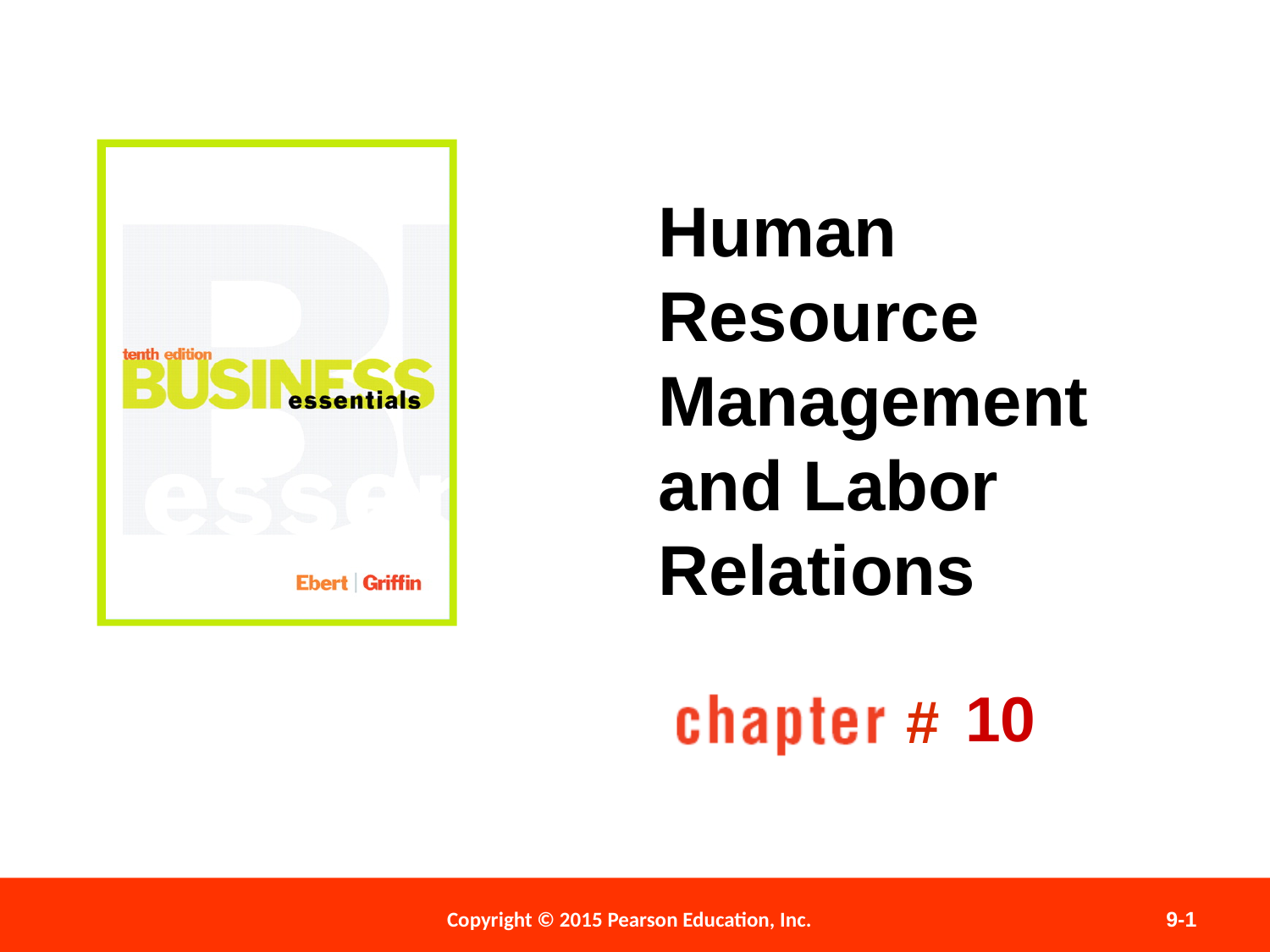

# Human Resource Management and Labor Relations
10